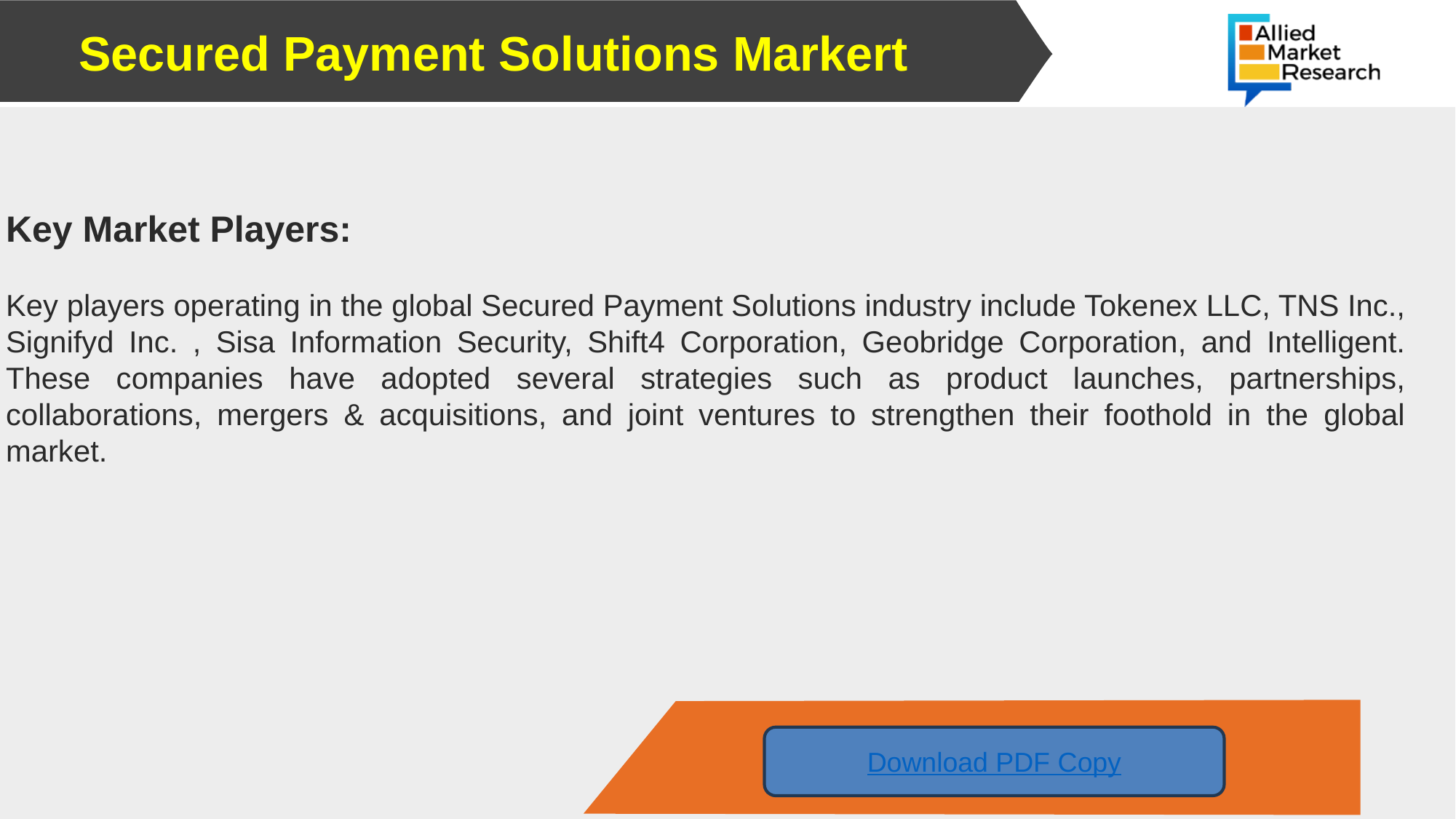

# Secured Payment Solutions Markert
Key Market Players:

Key players operating in the global Secured Payment Solutions industry include Tokenex LLC, TNS Inc., Signifyd Inc. , Sisa Information Security, Shift4 Corporation, Geobridge Corporation, and Intelligent. These companies have adopted several strategies such as product launches, partnerships, collaborations, mergers & acquisitions, and joint ventures to strengthen their foothold in the global market.

Download PDF Copy